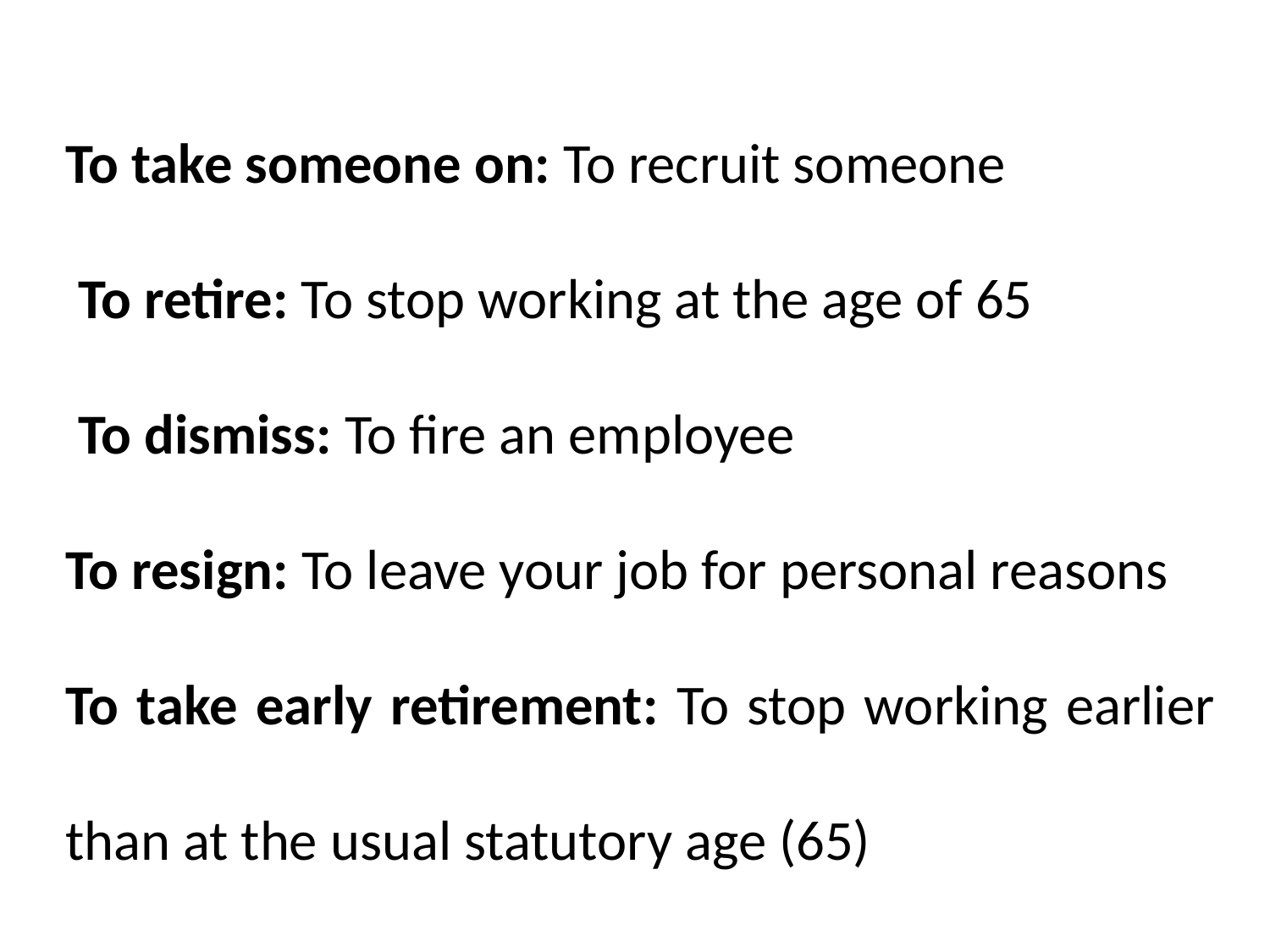

To take someone on: To recruit someone
 To retire: To stop working at the age of 65
 To dismiss: To fire an employee
To resign: To leave your job for personal reasons
To take early retirement: To stop working earlier than at the usual statutory age (65)